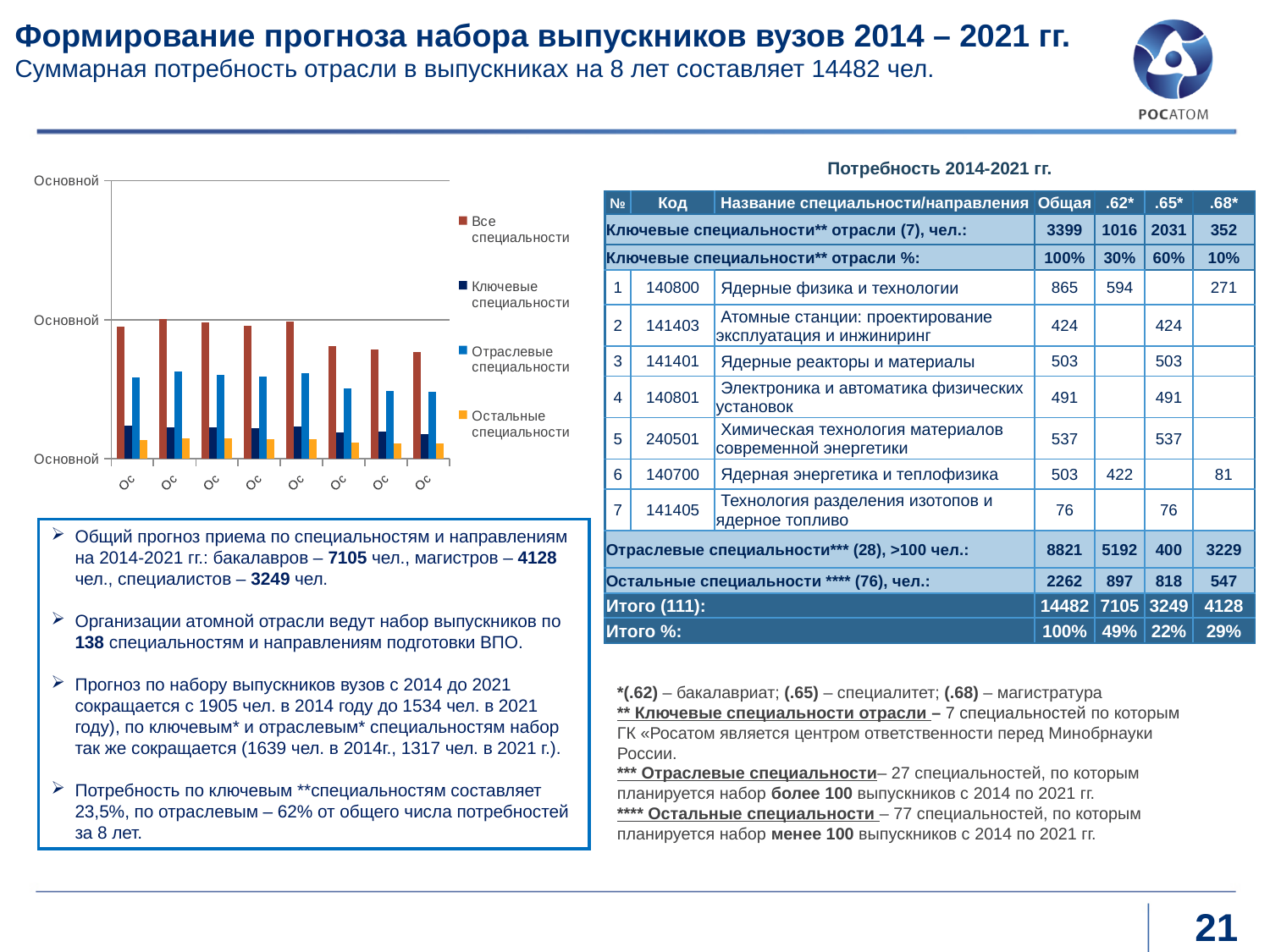

# Формирование прогноза набора выпускников вузов 2014 – 2021 гг. Суммарная потребность отрасли в выпускниках на 8 лет составляет 14482 чел.
Потребность 2014-2021 гг.

### Chart

| Category | Все специальности | Ключевые специальности | Отраслевые специальности | Остальные специальности |
|---|---|---|---|---|
| 2014 | 1905.0 | 471.0 | 1168.0 | 266.0 |
| 2015 | 2004.0 | 452.0 | 1257.0 | 295.0 |
| 2016 | 1958.0 | 454.0 | 1208.0 | 296.0 |
| 2017 | 1910.0 | 441.0 | 1183.0 | 286.0 |
| 2018 | 1976.0 | 460.0 | 1231.0 | 285.0 |
| 2019 | 1622.0 | 380.0 | 1012.0 | 230.0 |
| 2020 | 1573.0 | 385.0 | 968.0 | 220.0 |
| 2021 | 1534.0 | 356.0 | 961.0 | 217.0 |
| № | Код | Название специальности/направления | Общая | .62\* | .65\* | .68\* |
| --- | --- | --- | --- | --- | --- | --- |
| Ключевые специальности\*\* отрасли (7), чел.: |  |  | 3399 | 1016 | 2031 | 352 |
| Ключевые специальности\*\* отрасли %: |  |  | 100% | 30% | 60% | 10% |
| 1 | 140800 | Ядерные физика и технологии | 865 | 594 |  | 271 |
| 2 | 141403 | Атомные станции: проектирование эксплуатация и инжиниринг | 424 |  | 424 |  |
| 3 | 141401 | Ядерные реакторы и материалы | 503 |  | 503 |  |
| 4 | 140801 | Электроника и автоматика физических установок | 491 |  | 491 |  |
| 5 | 240501 | Химическая технология материалов современной энергетики | 537 |  | 537 |  |
| 6 | 140700 | Ядерная энергетика и теплофизика | 503 | 422 |  | 81 |
| 7 | 141405 | Технология разделения изотопов и ядерное топливо | 76 |  | 76 |  |
| Отраслевые специальности\*\*\* (28), >100 чел.: |  |  | 8821 | 5192 | 400 | 3229 |
| Остальные специальности \*\*\*\* (76), чел.: |  |  | 2262 | 897 | 818 | 547 |
| Итого (111): |  |  | 14482 | 7105 | 3249 | 4128 |
| Итого %: |  |  | 100% | 49% | 22% | 29% |
Общий прогноз приема по специальностям и направлениям на 2014-2021 гг.: бакалавров – 7105 чел., магистров – 4128 чел., специалистов – 3249 чел.
Организации атомной отрасли ведут набор выпускников по 138 специальностям и направлениям подготовки ВПО.
Прогноз по набору выпускников вузов с 2014 до 2021 сокращается с 1905 чел. в 2014 году до 1534 чел. в 2021 году), по ключевым* и отраслевым* специальностям набор  так же сокращается (1639 чел. в 2014г., 1317 чел. в 2021 г.).
Потребность по ключевым **специальностям составляет 23,5%, по отраслевым – 62% от общего числа потребностей за 8 лет.
*(.62) – бакалавриат; (.65) – специалитет; (.68) – магистратура
** Ключевые специальности отрасли – 7 специальностей по которым ГК «Росатом является центром ответственности перед Минобрнауки России.
*** Отраслевые специальности– 27 специальностей, по которым планируется набор более 100 выпускников с 2014 по 2021 гг.
**** Остальные специальности – 77 специальностей, по которым планируется набор менее 100 выпускников с 2014 по 2021 гг.
21